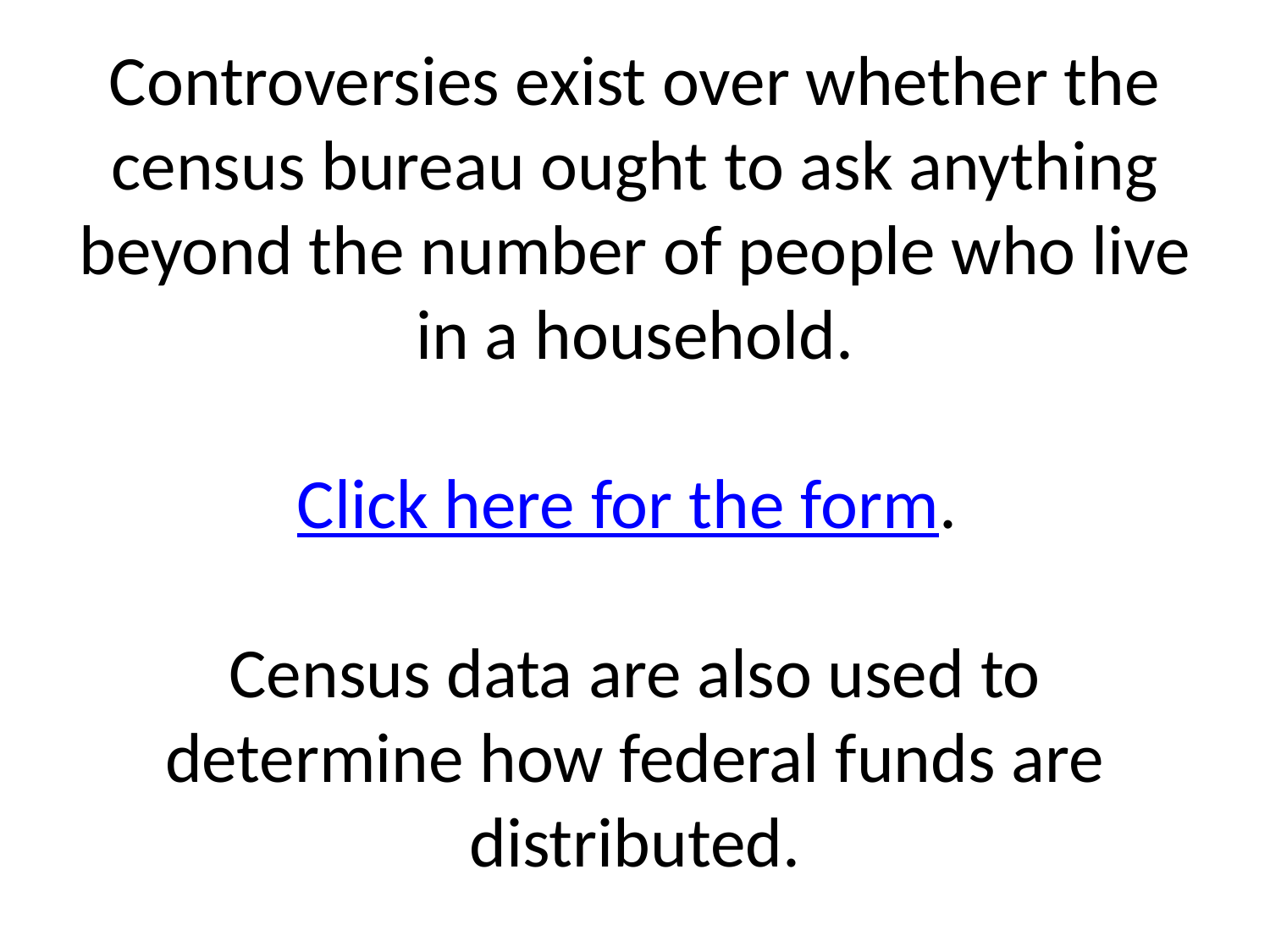

# Controversies exist over whether the census bureau ought to ask anything beyond the number of people who live in a household. Click here for the form. Census data are also used to determine how federal funds are distributed.